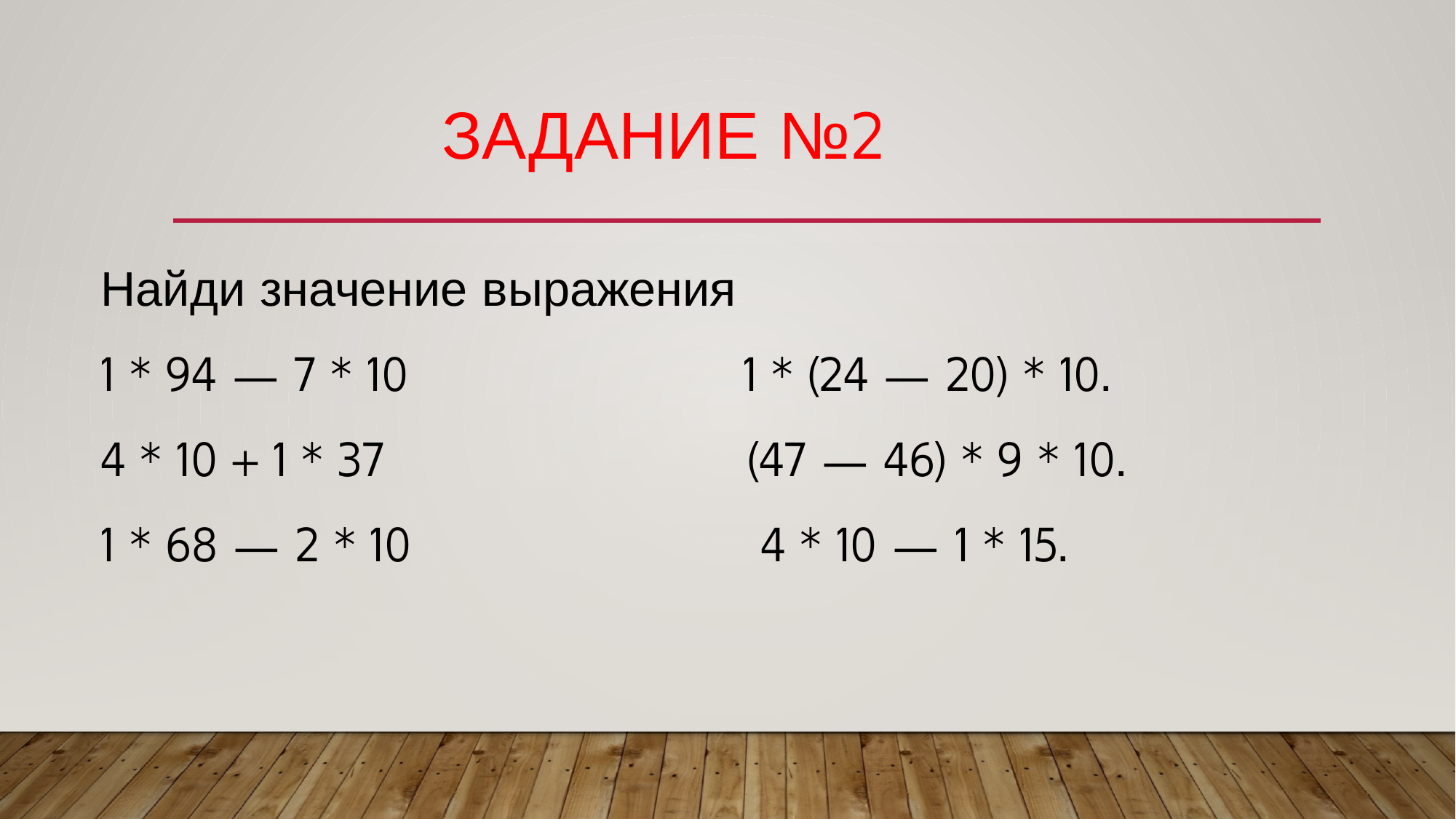

# Задание №2
Найди значение выражения
1 * 94 — 7 * 10                       1 * (24 — 20) * 10.
4 * 10 + 1 * 37                         (47 — 46) * 9 * 10.
1 * 68 — 2 * 10                        4 * 10 — 1 * 15.